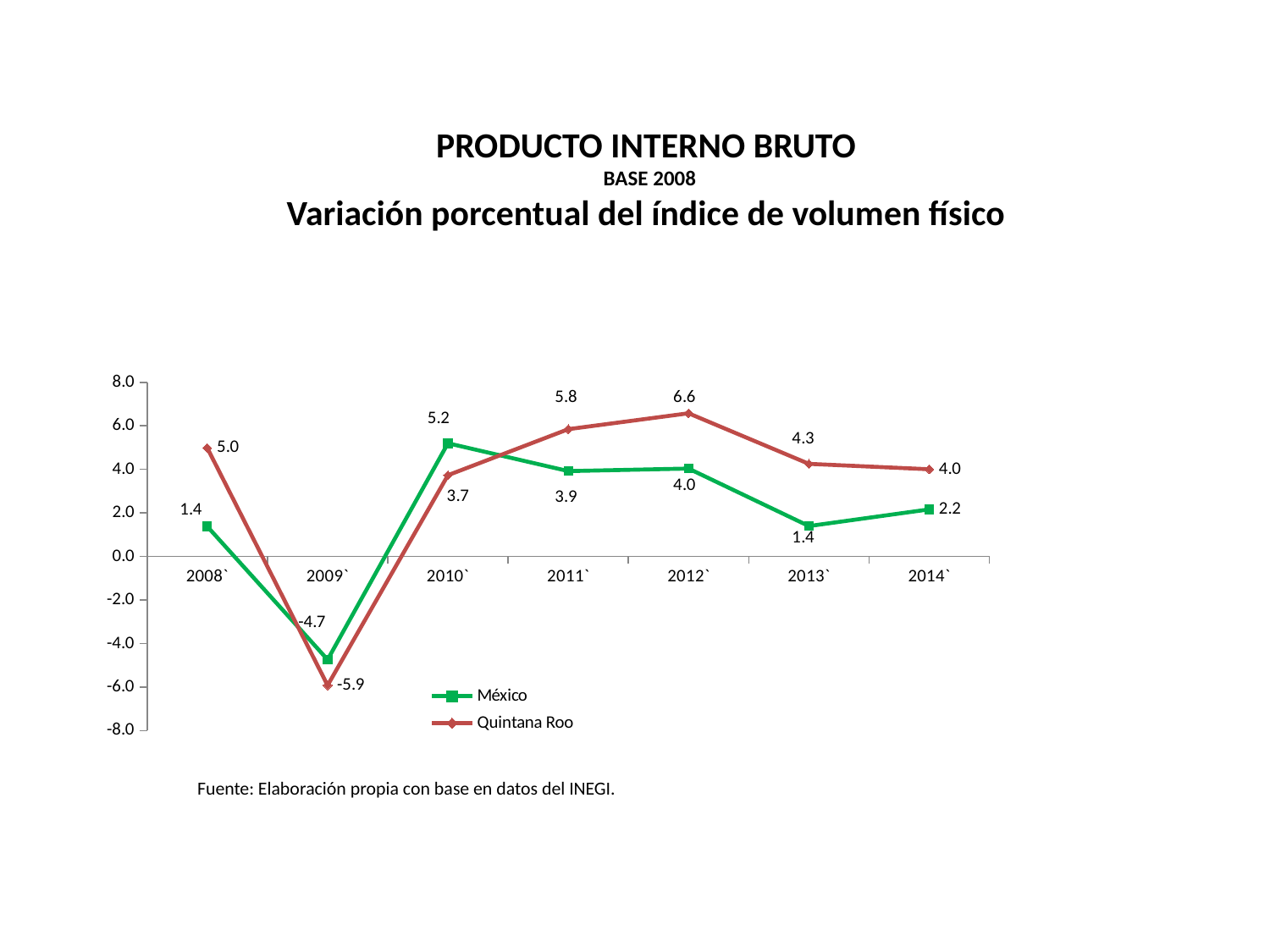

PRODUCTO INTERNO BRUTO
BASE 2008
Variación porcentual del índice de volumen físico

### Chart

| Category | México | Quintana Roo |
|---|---|---|
| 2008` | 1.3780749141487065 | 4.9839706009229 |
| 2009` | -4.7446651074817 | -5.9237992252053 |
| 2010` | 5.198845855125181 | 3.7321237290802 |
| 2011` | 3.92010191265751 | 5.846581261730079 |
| 2012` | 4.037269821469 | 6.5759999679926 |
| 2013` | 1.3947651096093001 | 4.2535541712925955 |
| 2014` | 2.1611011814676098 | 4.003832547747776 |
Fuente: Elaboración propia con base en datos del INEGI.